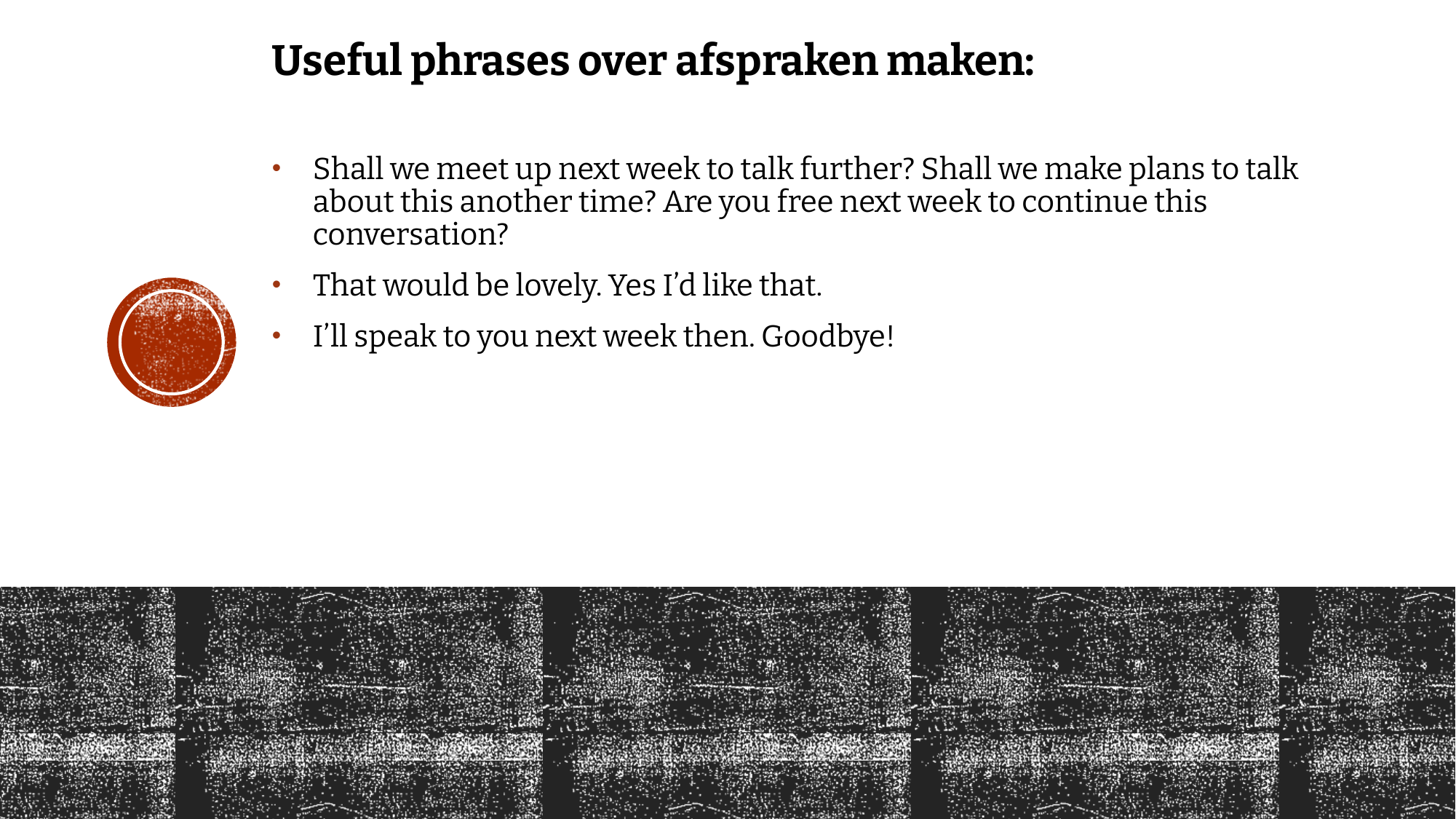

Useful phrases over afspraken maken:

Shall we meet up next week to talk further? Shall we make plans to talk about this another time? Are you free next week to continue this conversation?
That would be lovely. Yes I’d like that.
I’ll speak to you next week then. Goodbye!